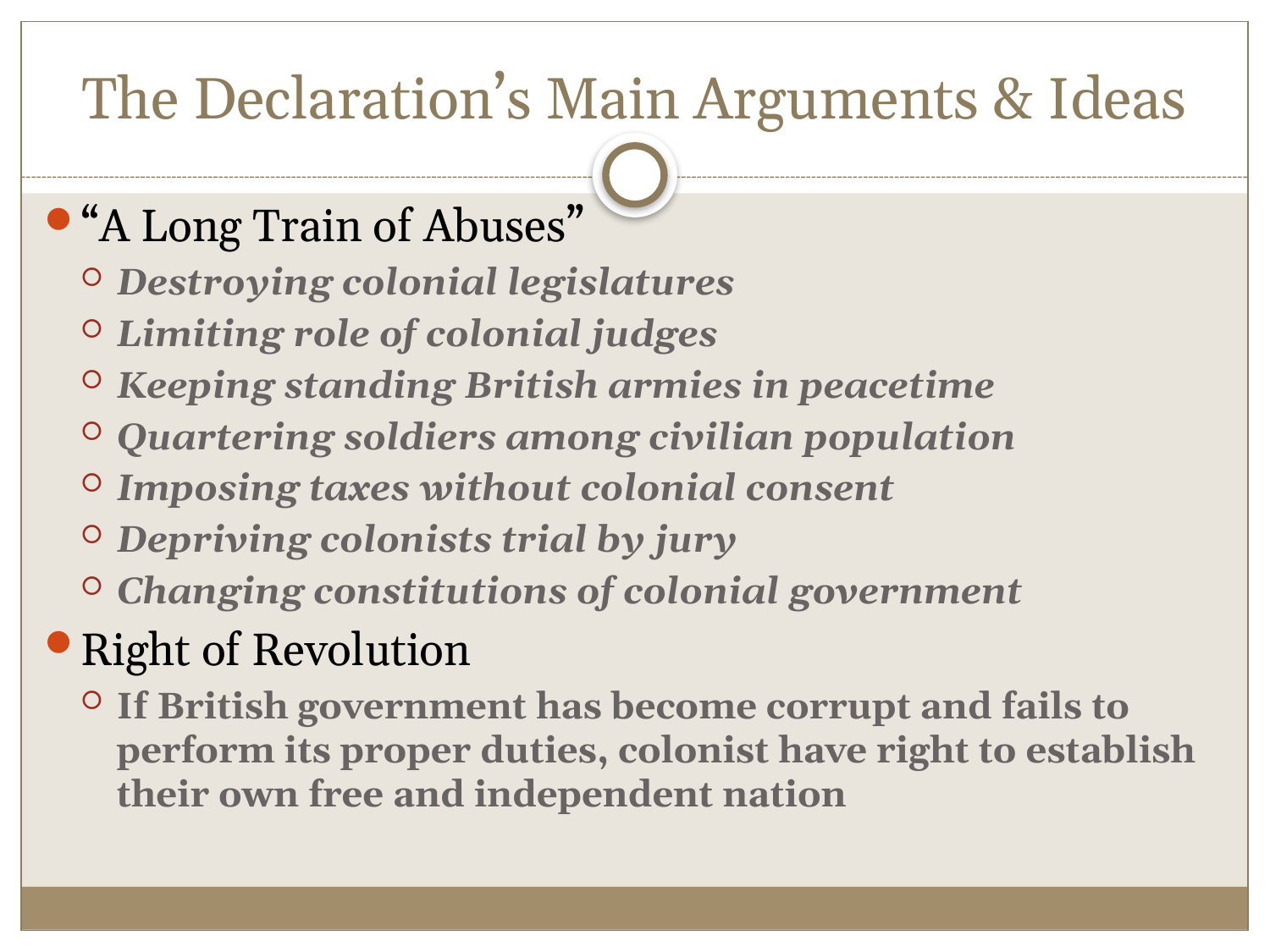

# The Declaration’s Main Arguments & Ideas
“A Long Train of Abuses”
Destroying colonial legislatures
Limiting role of colonial judges
Keeping standing British armies in peacetime
Quartering soldiers among civilian population
Imposing taxes without colonial consent
Depriving colonists trial by jury
Changing constitutions of colonial government
Right of Revolution
If British government has become corrupt and fails to perform its proper duties, colonist have right to establish their own free and independent nation